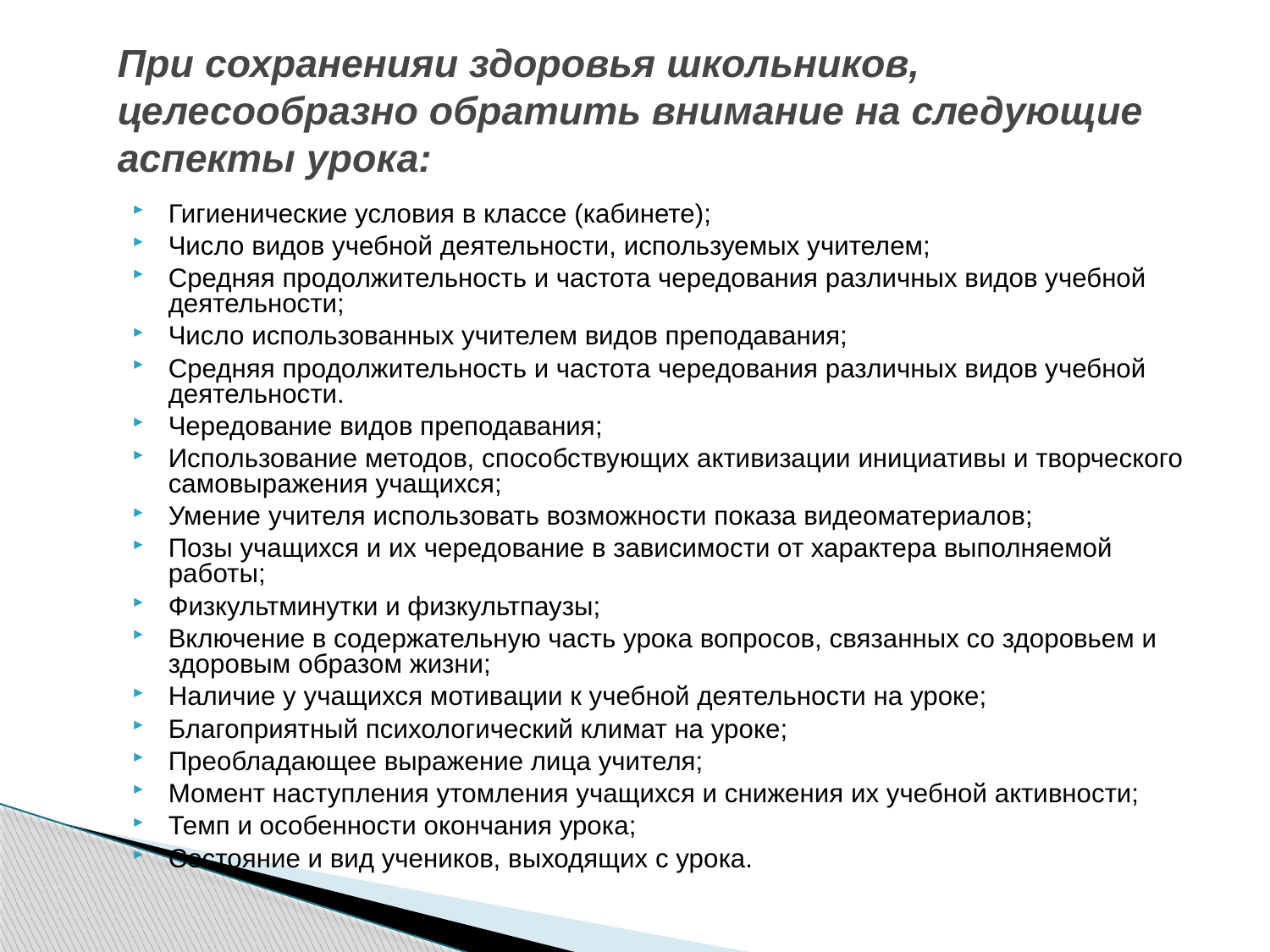

# При сохраненияи здоровья школьников, целесообразно обратить внимание на следующие аспекты урока:
Гигиенические условия в классе (кабинете);
Число видов учебной деятельности, используемых учителем;
Средняя продолжительность и частота чередования различных видов учебной деятельности;
Число использованных учителем видов преподавания;
Средняя продолжительность и частота чередования различных видов учебной деятельности.
Чередование видов преподавания;
Использование методов, способствующих активизации инициативы и творческого самовыражения учащихся;
Умение учителя использовать возможности показа видеоматериалов;
Позы учащихся и их чередование в зависимости от характера выполняемой работы;
Физкультминутки и физкультпаузы;
Включение в содержательную часть урока вопросов, связанных со здоровьем и здоровым образом жизни;
Наличие у учащихся мотивации к учебной деятельности на уроке;
Благоприятный психологический климат на уроке;
Преобладающее выражение лица учителя;
Момент наступления утомления учащихся и снижения их учебной активности;
Темп и особенности окончания урока;
Состояние и вид учеников, выходящих с урока.